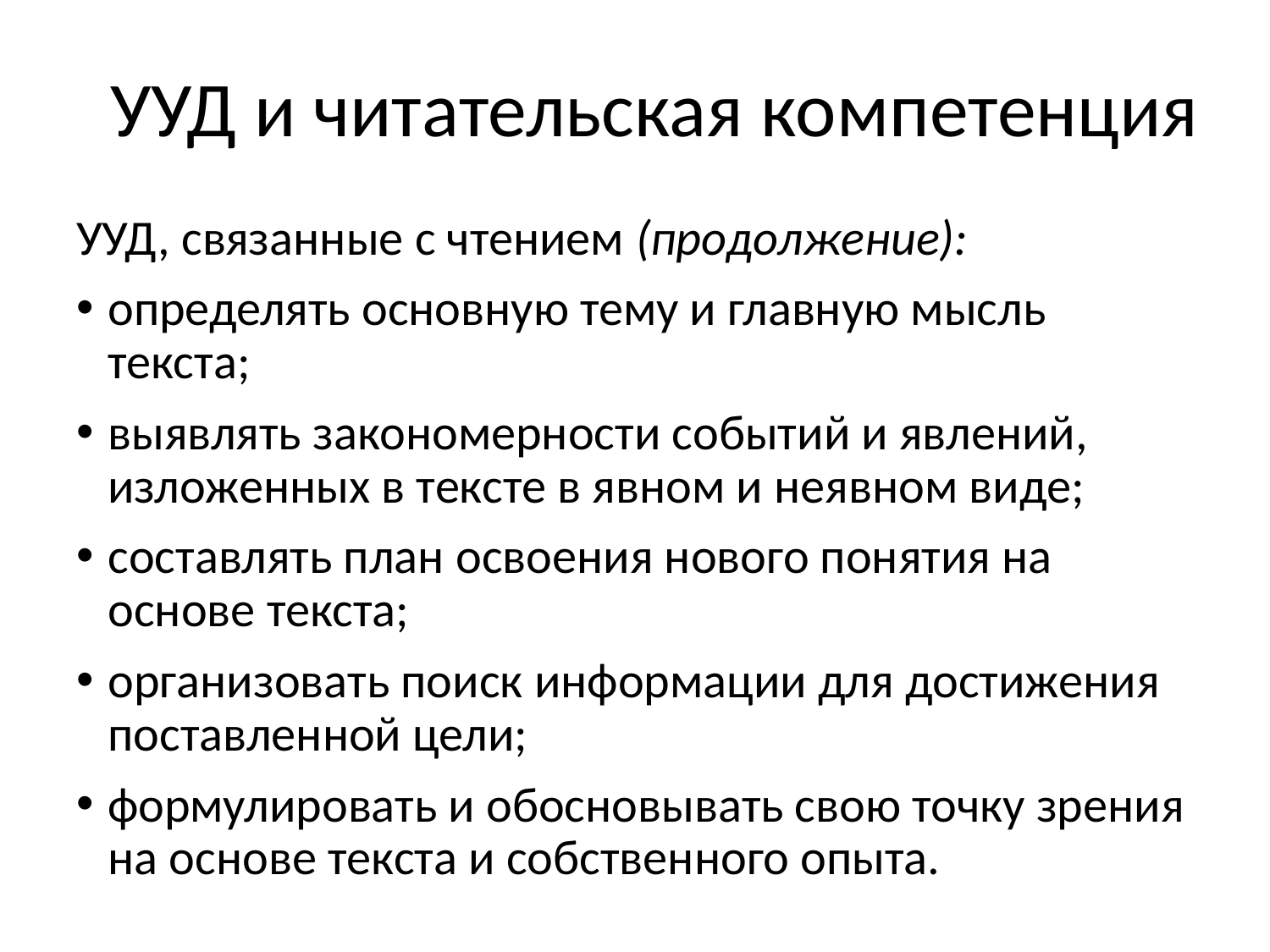

# УУД и читательская компетенция
УУД, связанные с чтением (продолжение):
определять основную тему и главную мысль текста;
выявлять закономерности событий и явлений, изложенных в тексте в явном и неявном виде;
составлять план освоения нового понятия на основе текста;
организовать поиск информации для достижения поставленной цели;
формулировать и обосновывать свою точку зрения на основе текста и собственного опыта.